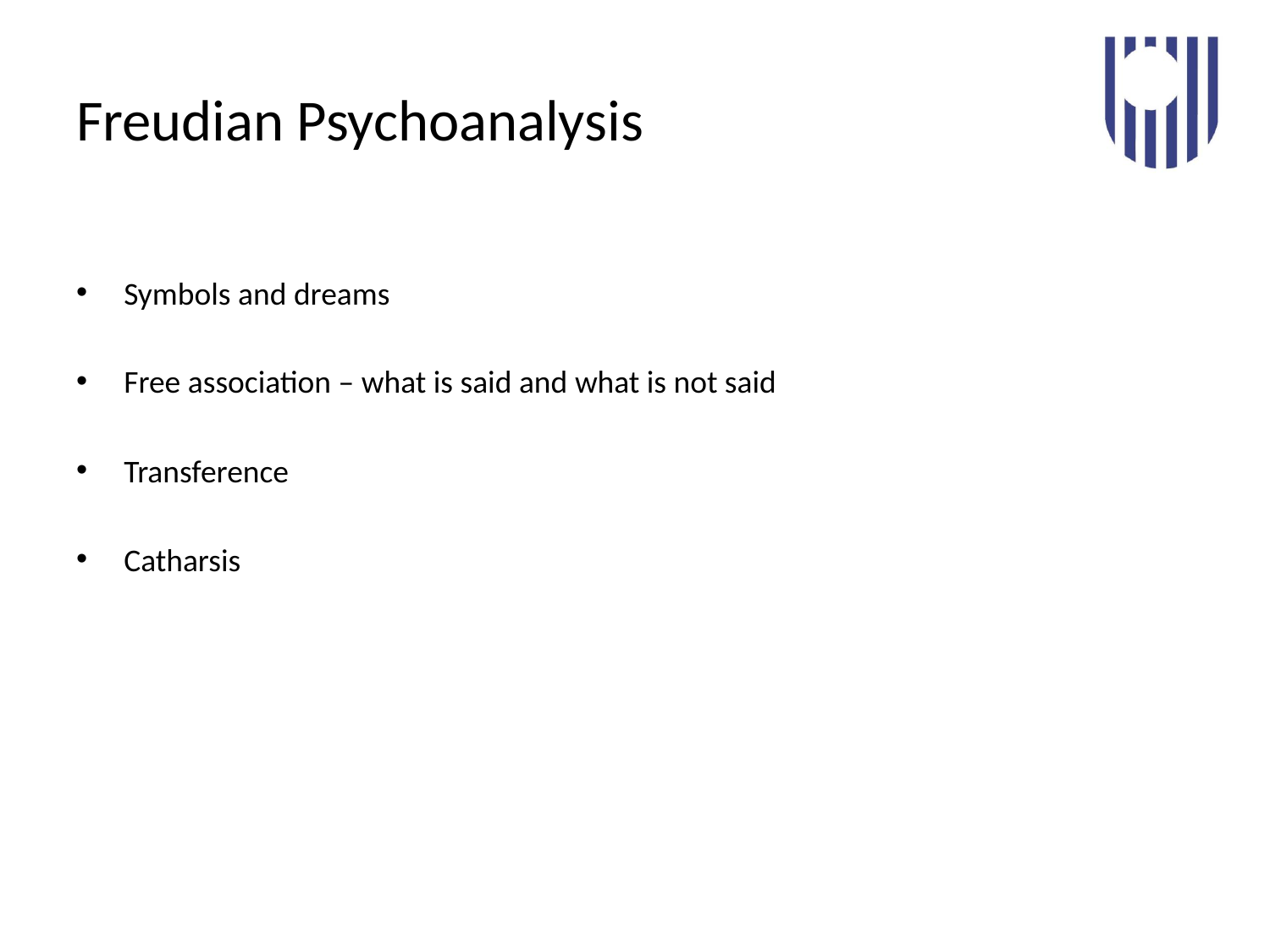

# Freudian Psychoanalysis

Symbols and dreams

Free association – what is said and what is not said

Transference

Catharsis